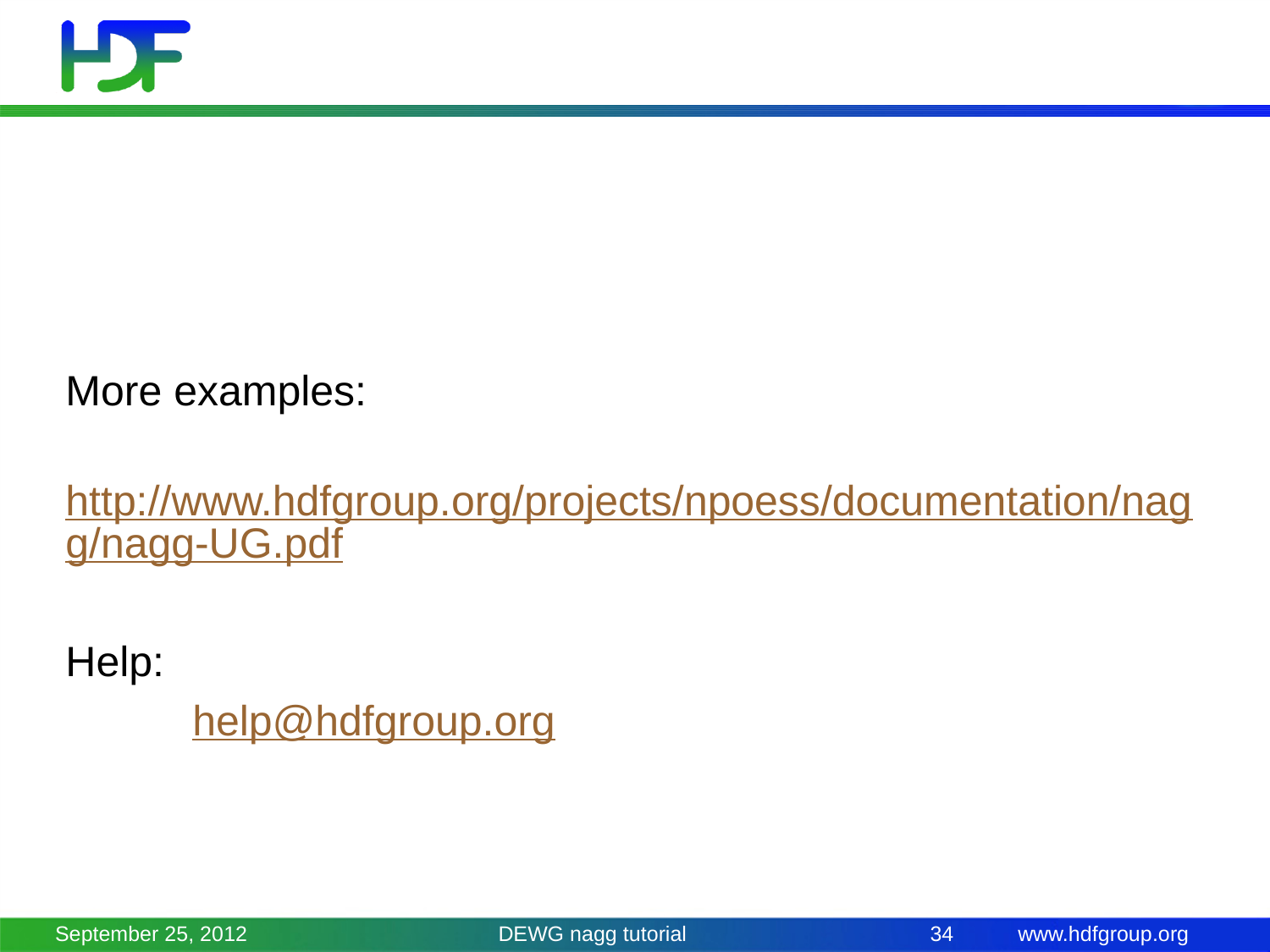

More examples:
	http://www.hdfgroup.org/projects/npoess/documentation/nagg/nagg-UG.pdf

Help:
	help@hdfgroup.org
September 25, 2012
DEWG nagg tutorial
34